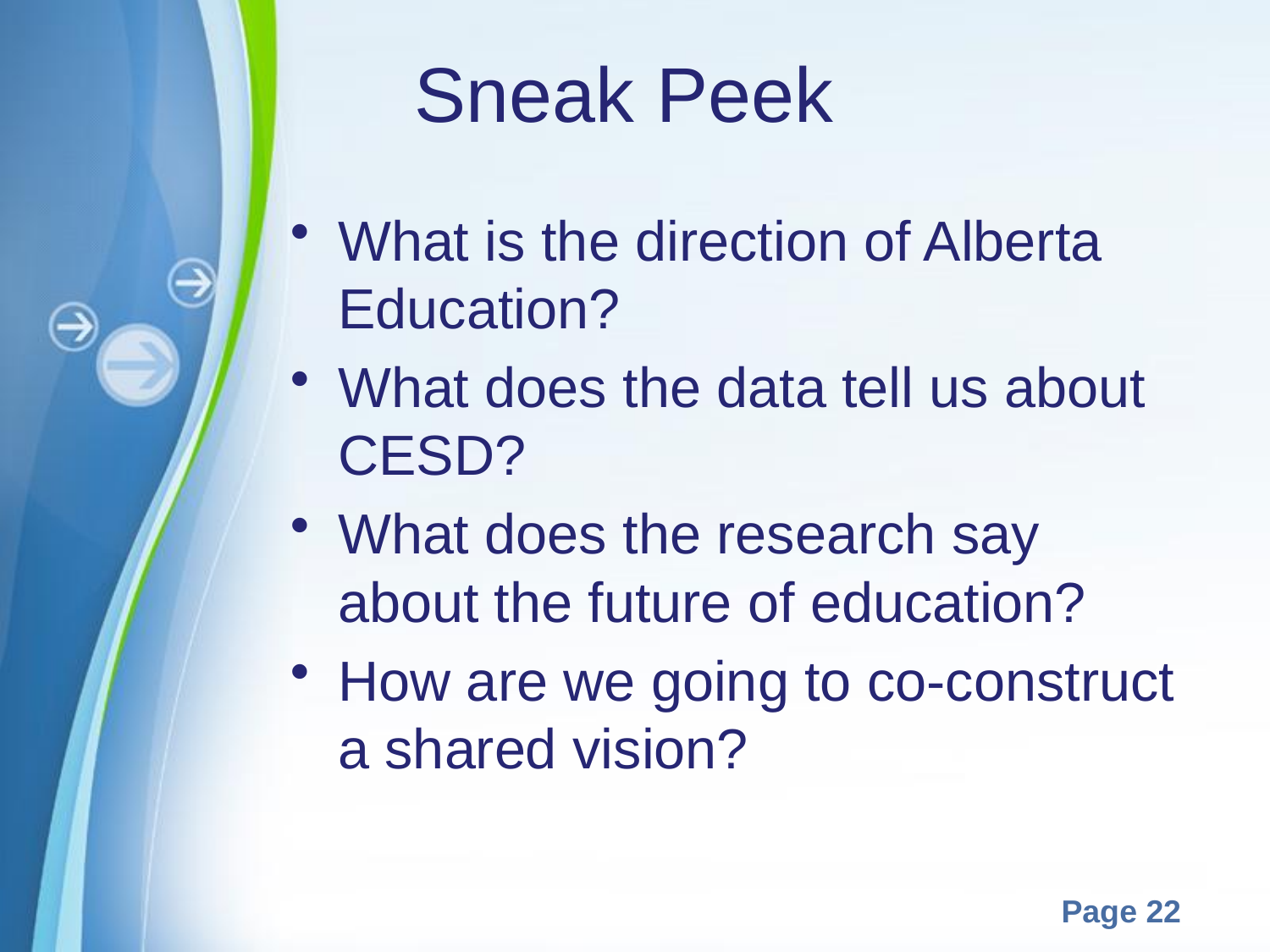

# Sneak Peek
What is the direction of Alberta Education?
What does the data tell us about CESD?
What does the research say about the future of education?
How are we going to co-construct a shared vision?